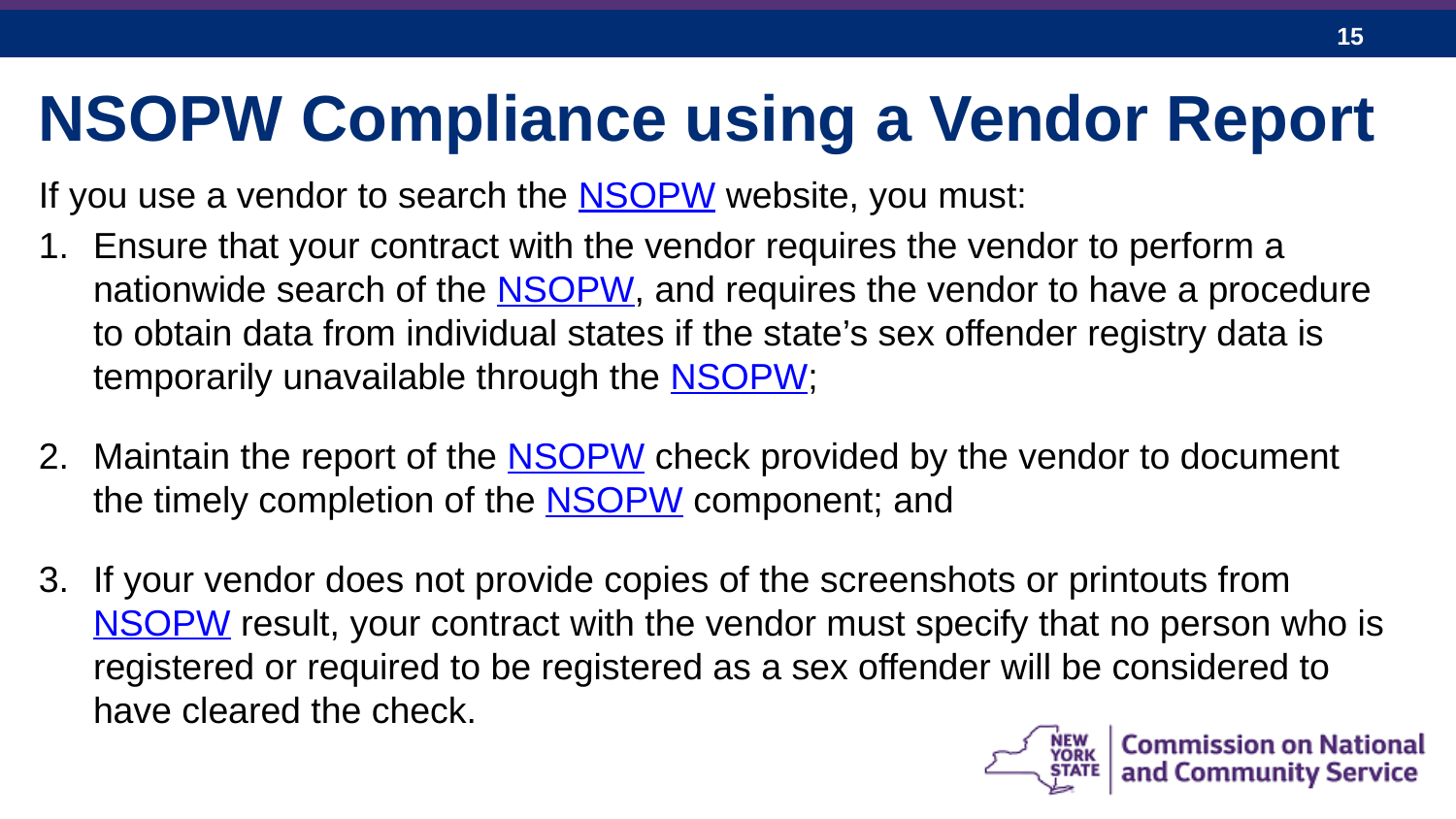

NSOPW Compliance using a Vendor Report
If you use a vendor to search the NSOPW website, you must:
Ensure that your contract with the vendor requires the vendor to perform a nationwide search of the NSOPW, and requires the vendor to have a procedure to obtain data from individual states if the state’s sex offender registry data is temporarily unavailable through the NSOPW;

Maintain the report of the NSOPW check provided by the vendor to document the timely completion of the NSOPW component; and

If your vendor does not provide copies of the screenshots or printouts from NSOPW result, your contract with the vendor must specify that no person who is registered or required to be registered as a sex offender will be considered to have cleared the check.